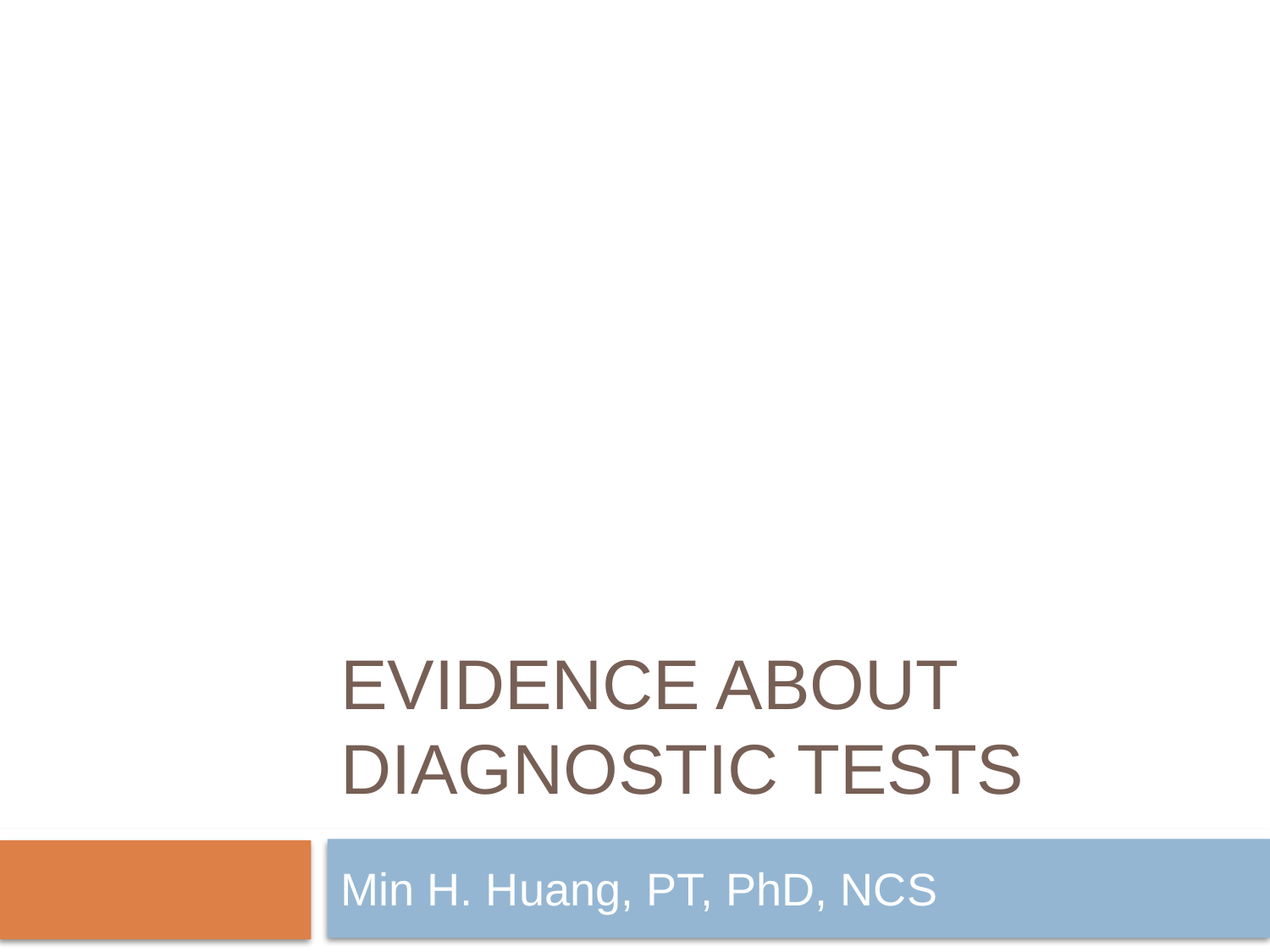

# Evidence about Diagnostic Tests
Min H. Huang, PT, PhD, NCS